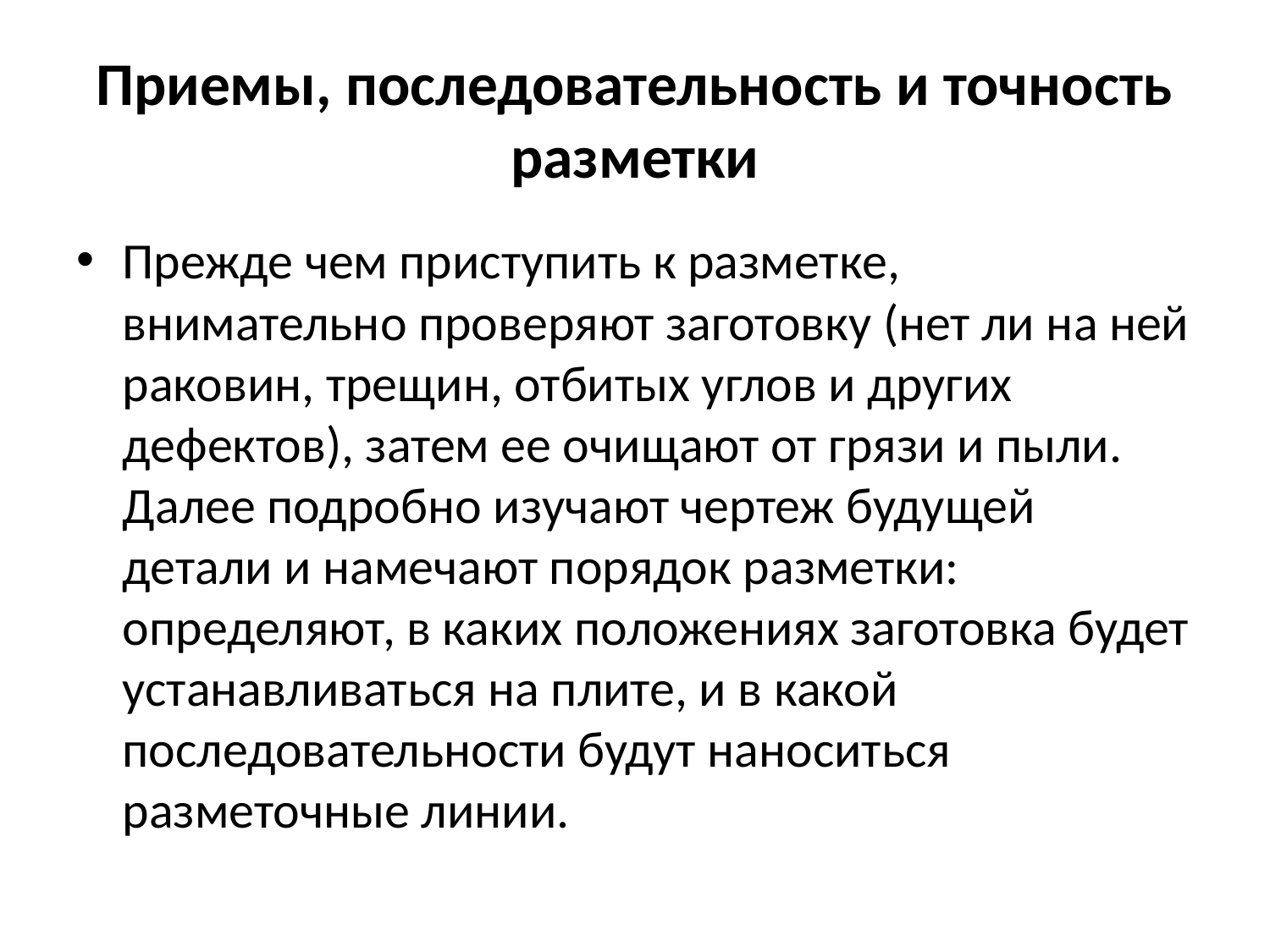

# Приемы, последовательность и точность разметки
Прежде чем приступить к разметке, внимательно проверяют заготовку (нет ли на ней раковин, трещин, отбитых углов и других дефектов), затем ее очищают от грязи и пыли. Далее подробно изучают чертеж будущей детали и намечают порядок разметки: определяют, в каких положениях заготовка будет устанавливаться на плите, и в какой последовательности будут наноситься разметочные линии.